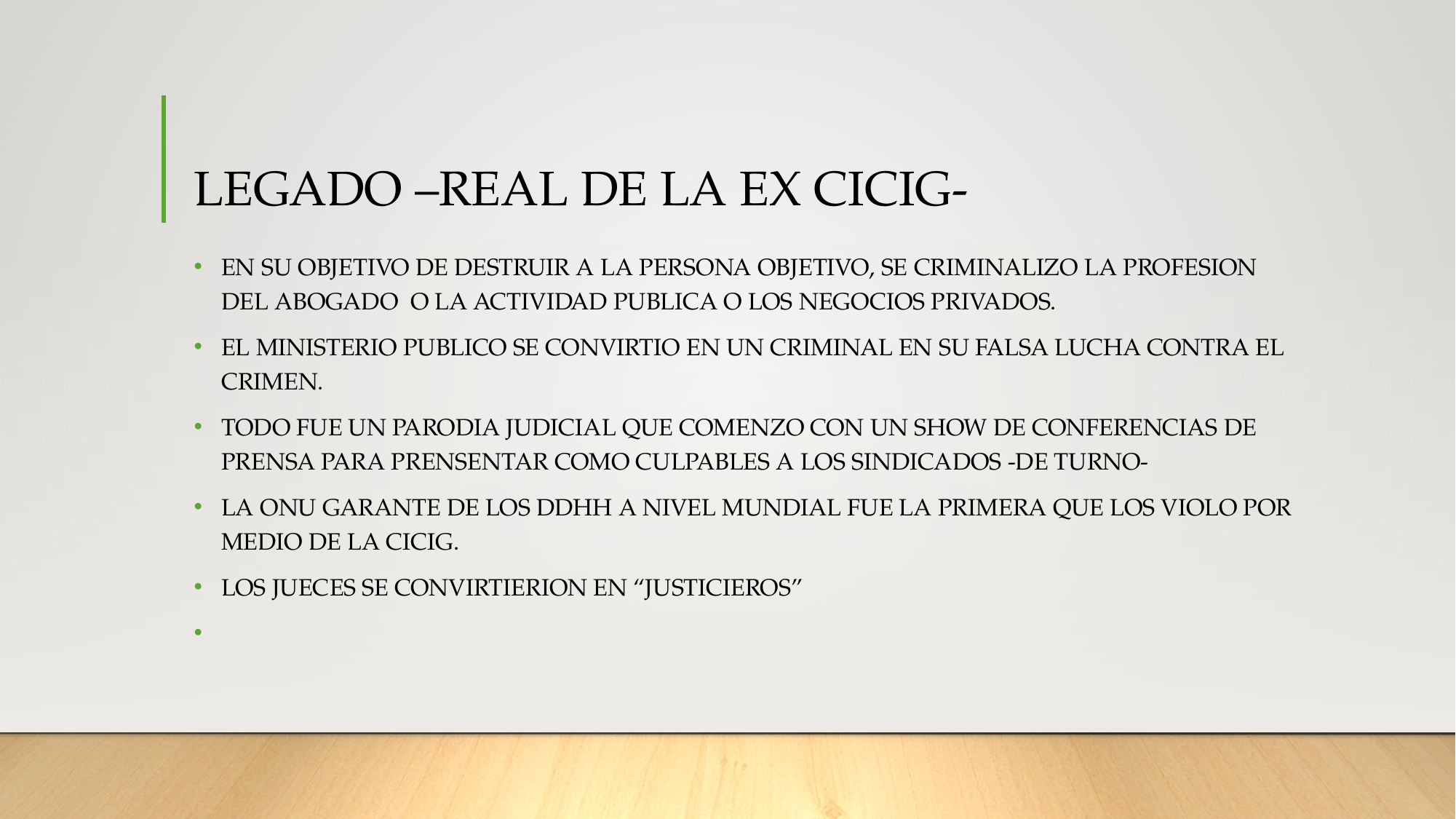

# LEGADO –REAL DE LA EX CICIG-
EN SU OBJETIVO DE DESTRUIR A LA PERSONA OBJETIVO, SE CRIMINALIZO LA PROFESION DEL ABOGADO  O LA ACTIVIDAD PUBLICA O LOS NEGOCIOS PRIVADOS.
EL MINISTERIO PUBLICO SE CONVIRTIO EN UN CRIMINAL EN SU FALSA LUCHA CONTRA EL CRIMEN.
TODO FUE UN PARODIA JUDICIAL QUE COMENZO CON UN SHOW DE CONFERENCIAS DE PRENSA PARA PRENSENTAR COMO CULPABLES A LOS SINDICADOS -DE TURNO-
LA ONU GARANTE DE LOS DDHH A NIVEL MUNDIAL FUE LA PRIMERA QUE LOS VIOLO POR MEDIO DE LA CICIG.
LOS JUECES SE CONVIRTIERION EN “JUSTICIEROS”